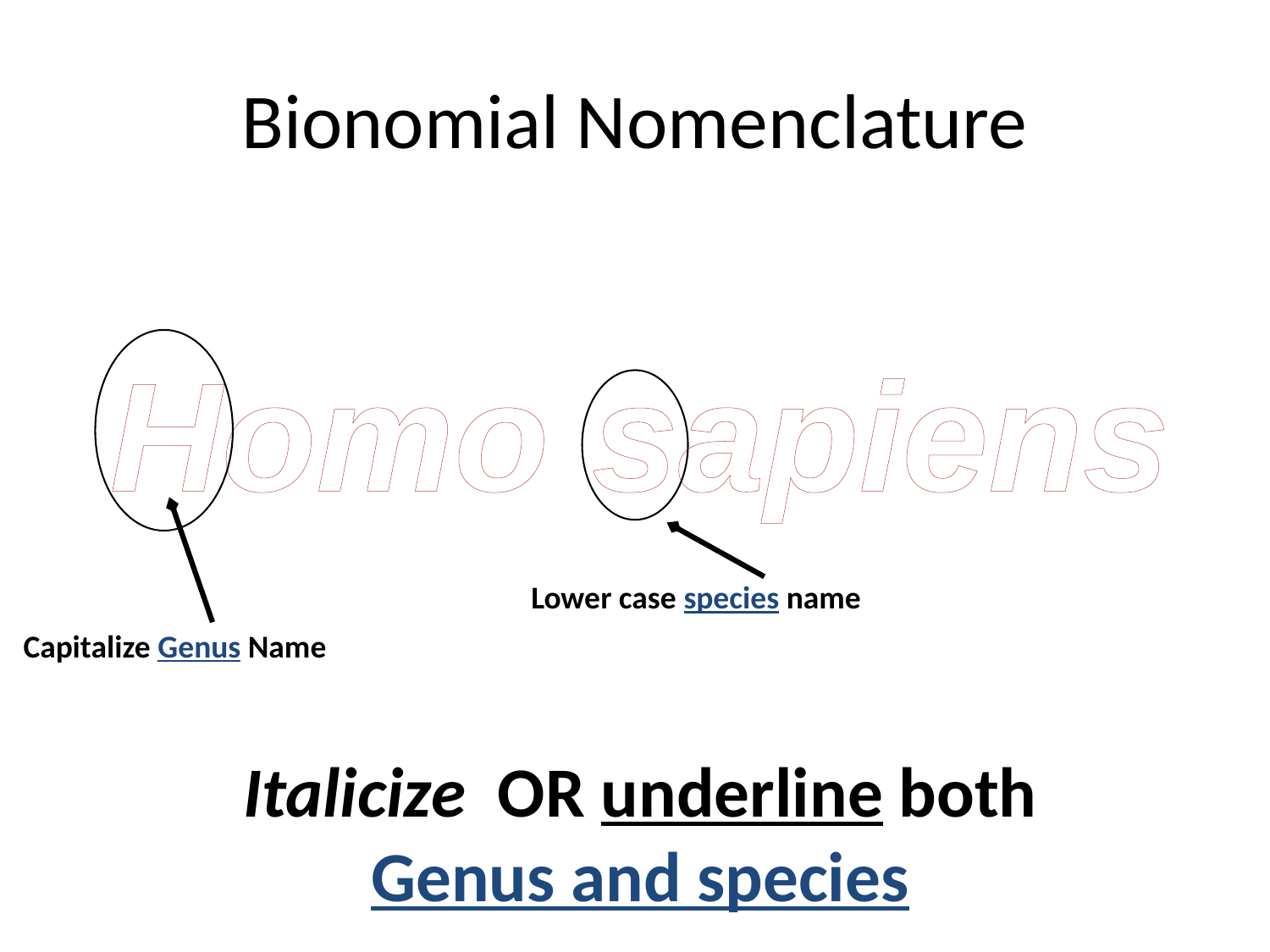

# Bionomial Nomenclature
Homo sapiens

Lower case species name
Capitalize Genus Name
Italicize  OR underline both Genus and species